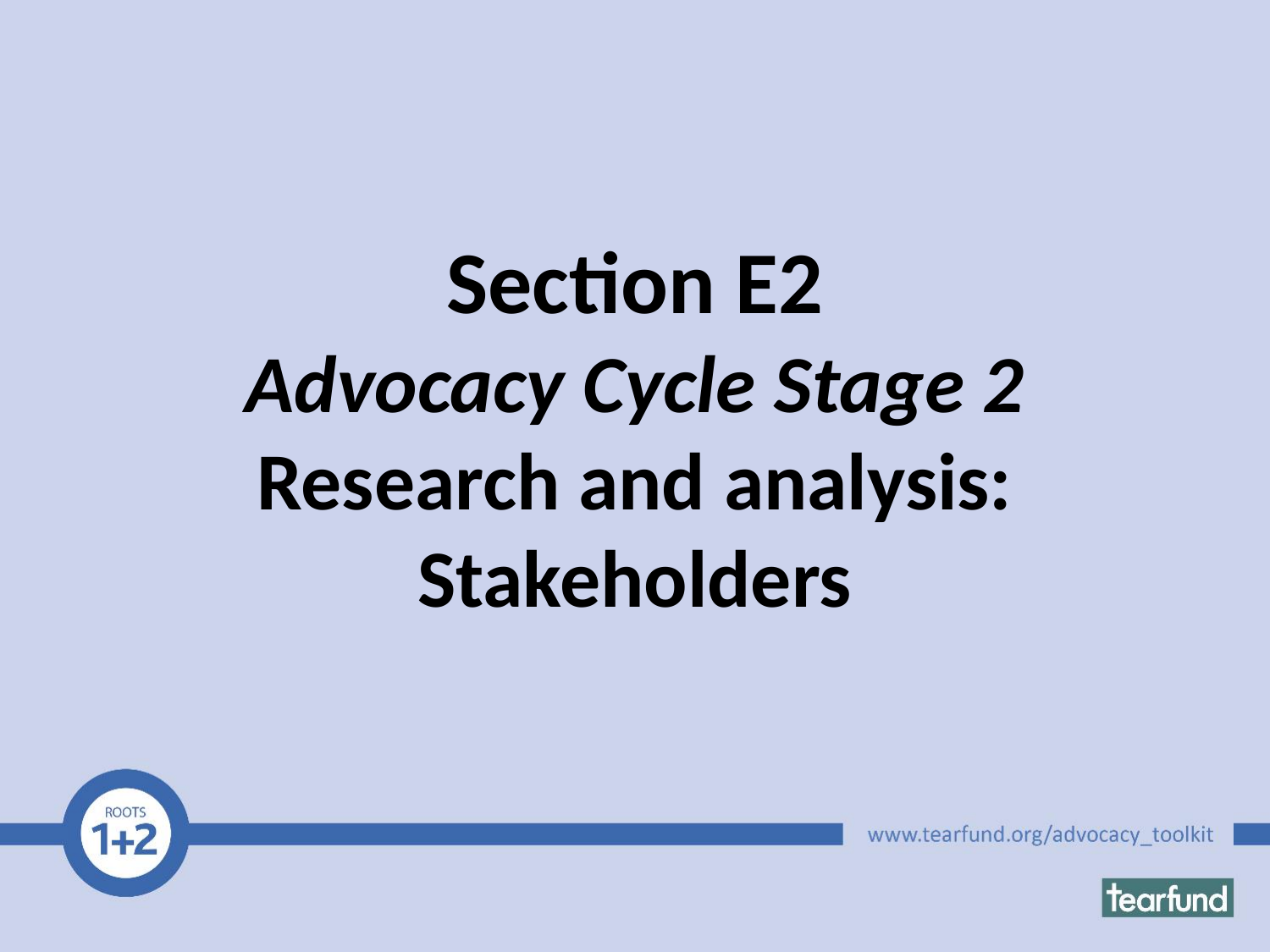

# Section E2 Advocacy Cycle Stage 2 Research and analysis: Stakeholders